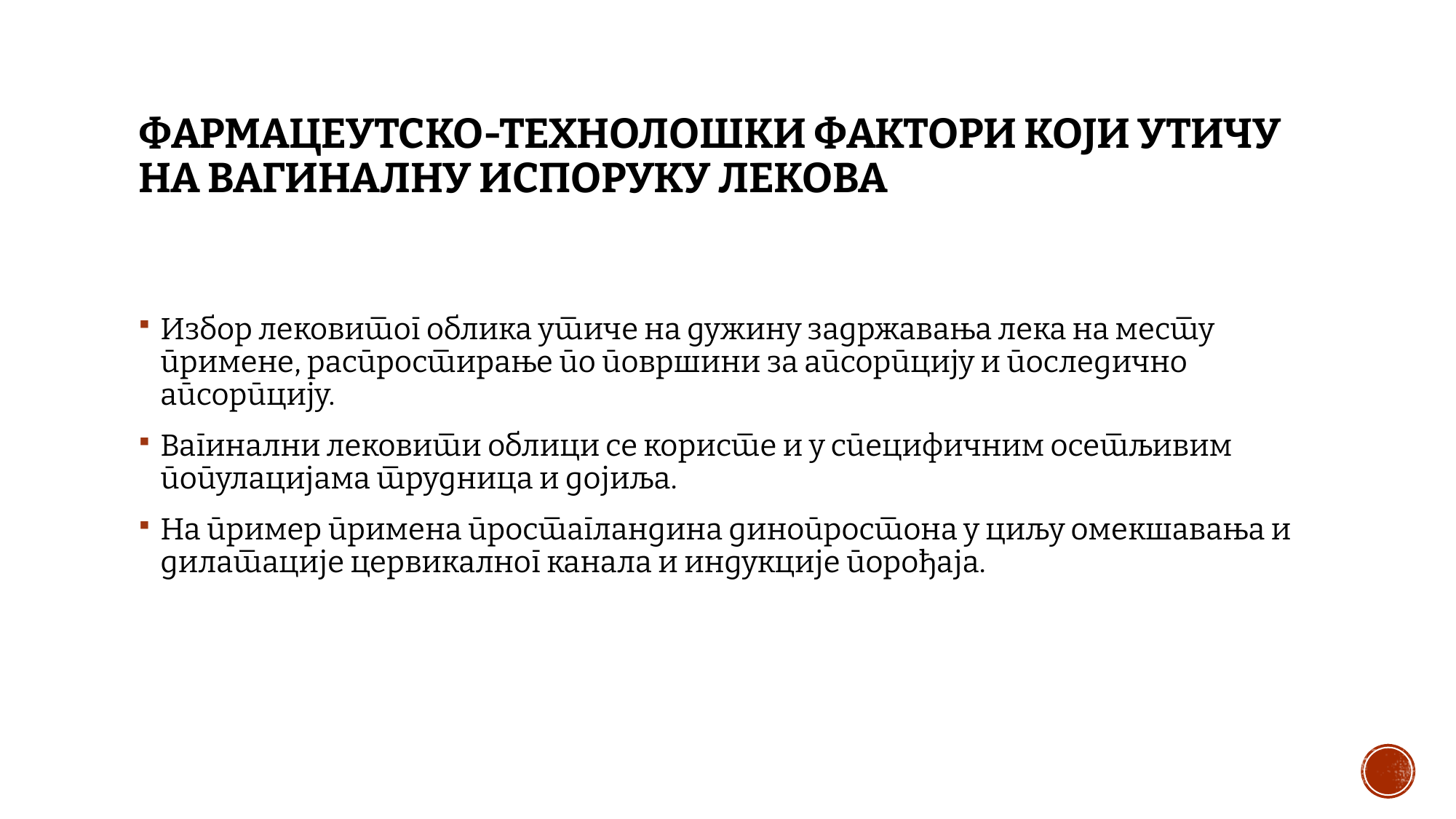

# Фармацеутско-технолошки фактори који утичу на вагиналну испоруку лекова

Избор лековитог облика утиче на дужину задржавања лека на месту примене, распростирање по површини за апсорпцију и последично апсорпцију.
Вагинални лековити облици се користе и у специфичним осетљивим популацијама трудница и дојиља.
На пример примена простагландина динопростона у циљу омекшавања и дилатације цервикалног канала и индукције порођаја.